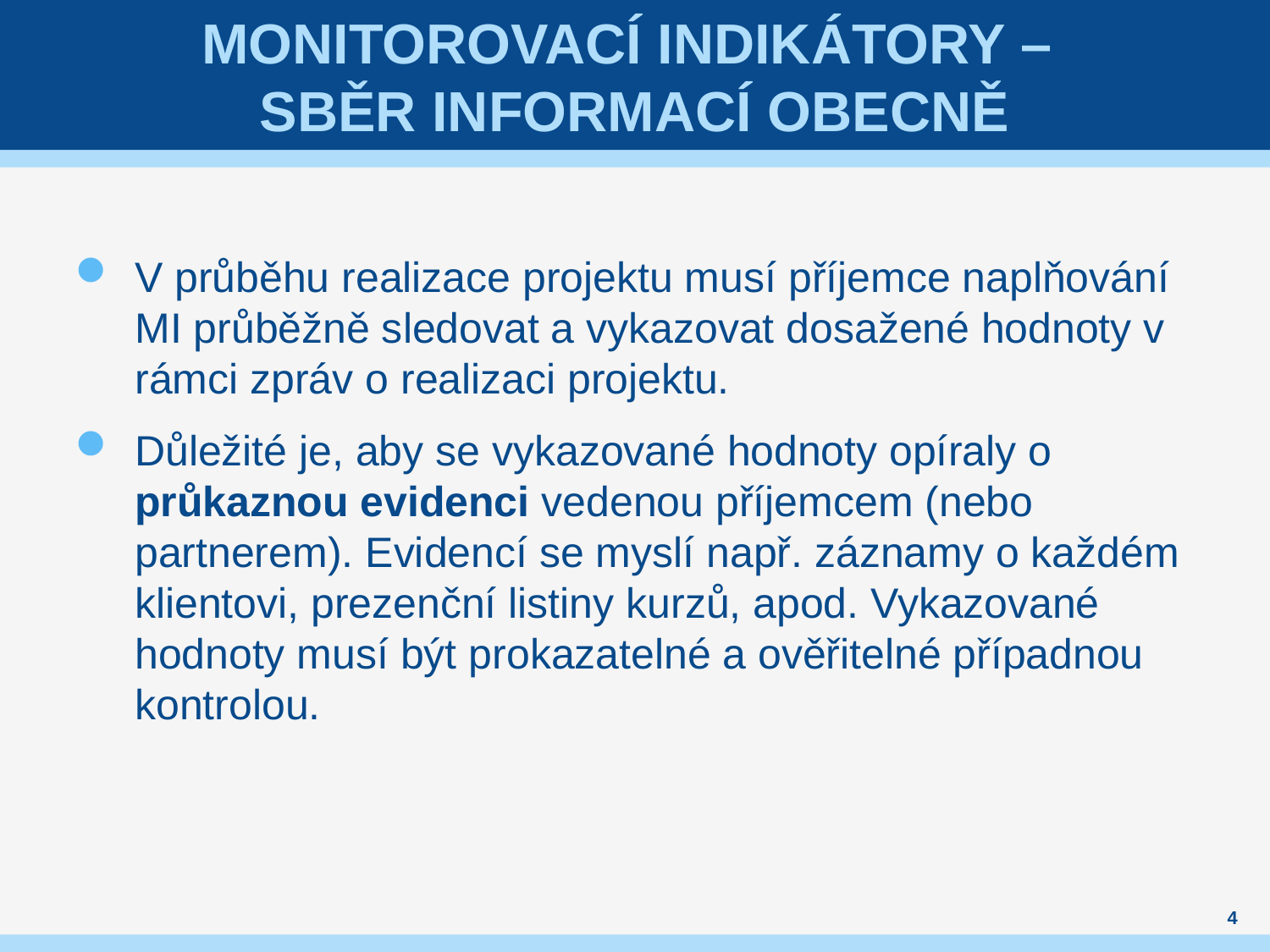

# monitorovací Indikátory – sběr informací obecně
V průběhu realizace projektu musí příjemce naplňování MI průběžně sledovat a vykazovat dosažené hodnoty v rámci zpráv o realizaci projektu.
Důležité je, aby se vykazované hodnoty opíraly o průkaznou evidenci vedenou příjemcem (nebo partnerem). Evidencí se myslí např. záznamy o každém klientovi, prezenční listiny kurzů, apod. Vykazované hodnoty musí být prokazatelné a ověřitelné případnou kontrolou.
4